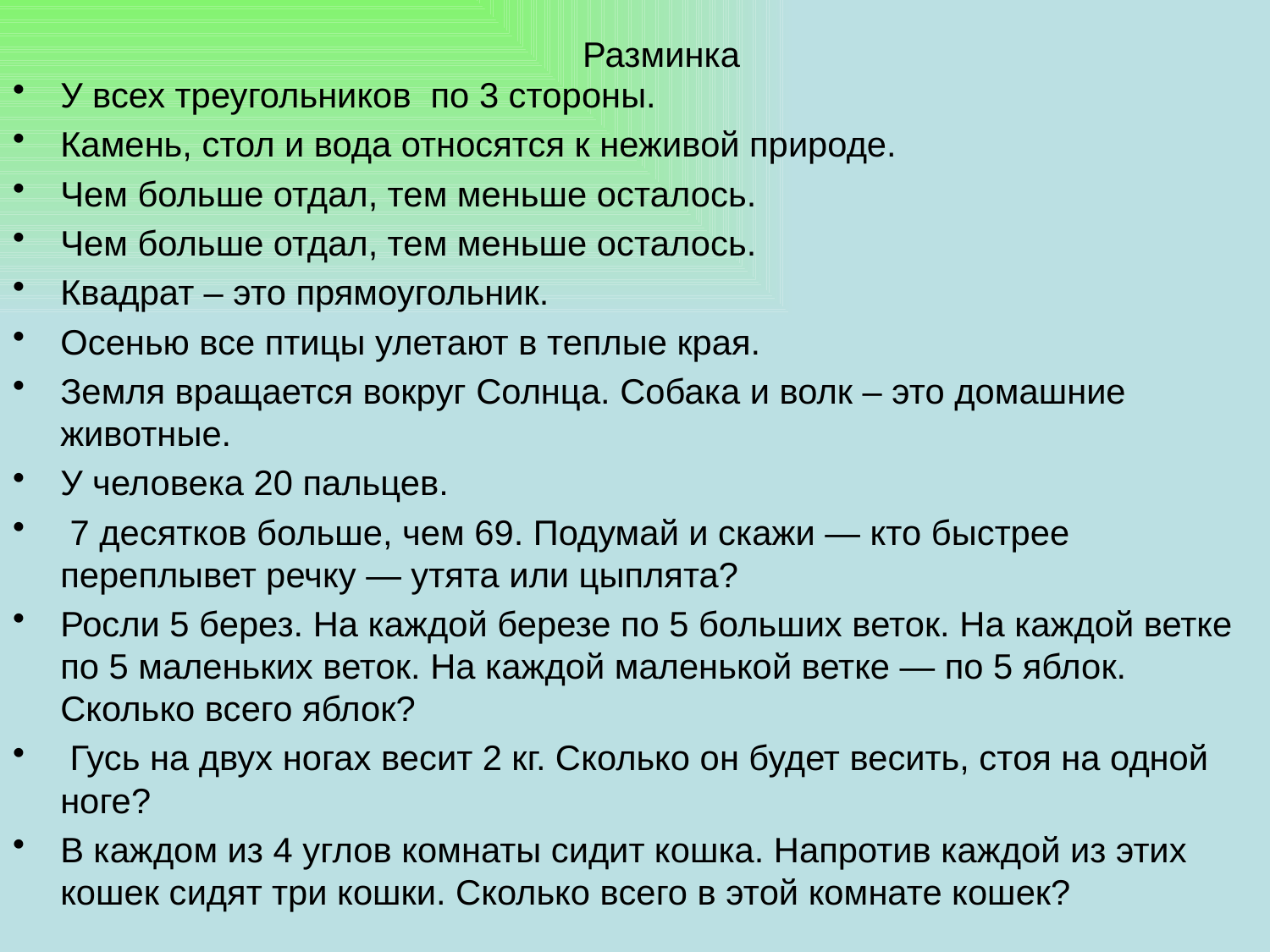

# Разминка

У всех треугольников  по 3 стороны.
Камень, стол и вода относятся к неживой природе.
Чем больше отдал, тем меньше осталось.
Чем больше отдал, тем меньше осталось.
Квадрат – это прямоугольник.
Осенью все птицы улетают в теплые края.
Земля вращается вокруг Солнца. Собака и волк – это домашние животные.
У человека 20 пальцев.
 7 десятков больше, чем 69. Подумай и скажи — кто быстрее переплывет речку — утята или цыплята?
Росли 5 берез. На каждой березе по 5 больших веток. На каждой ветке по 5 маленьких веток. На каждой маленькой ветке — по 5 яблок. Сколько всего яблок?
 Гусь на двух ногах весит 2 кг. Сколько он будет весить, стоя на одной ноге?
В каждом из 4 углов комнаты сидит кошка. Напротив каждой из этих кошек сидят три кошки. Сколько всего в этой комнате кошек?